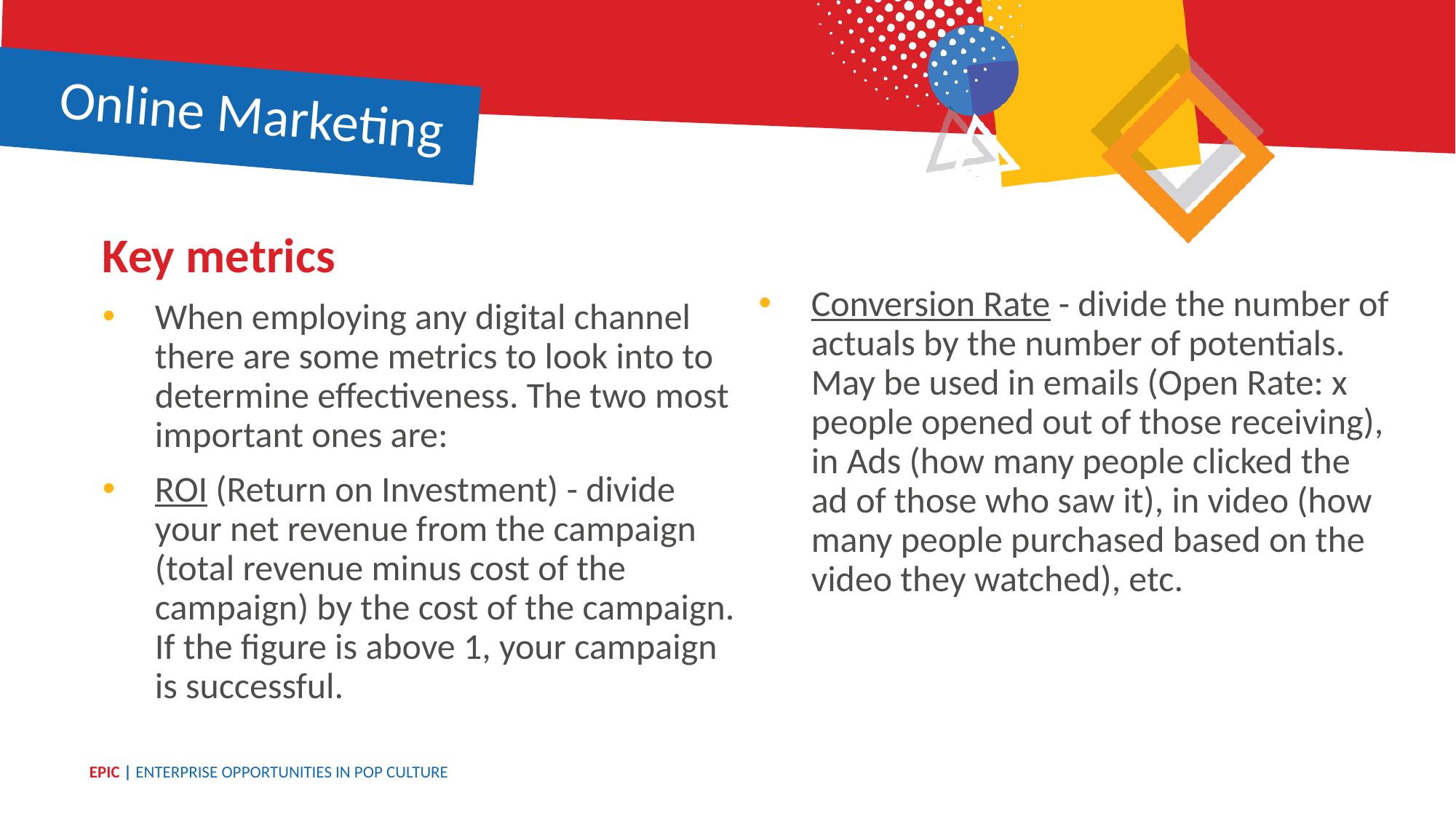

Online Marketing

Key metrics
When employing any digital channel there are some metrics to look into to determine effectiveness. The two most important ones are:
ROI (Return on Investment) - divide your net revenue from the campaign (total revenue minus cost of the campaign) by the cost of the campaign. If the figure is above 1, your campaign is successful.

Conversion Rate - divide the number of actuals by the number of potentials. May be used in emails (Open Rate: x people opened out of those receiving), in Ads (how many people clicked the ad of those who saw it), in video (how many people purchased based on the video they watched), etc.